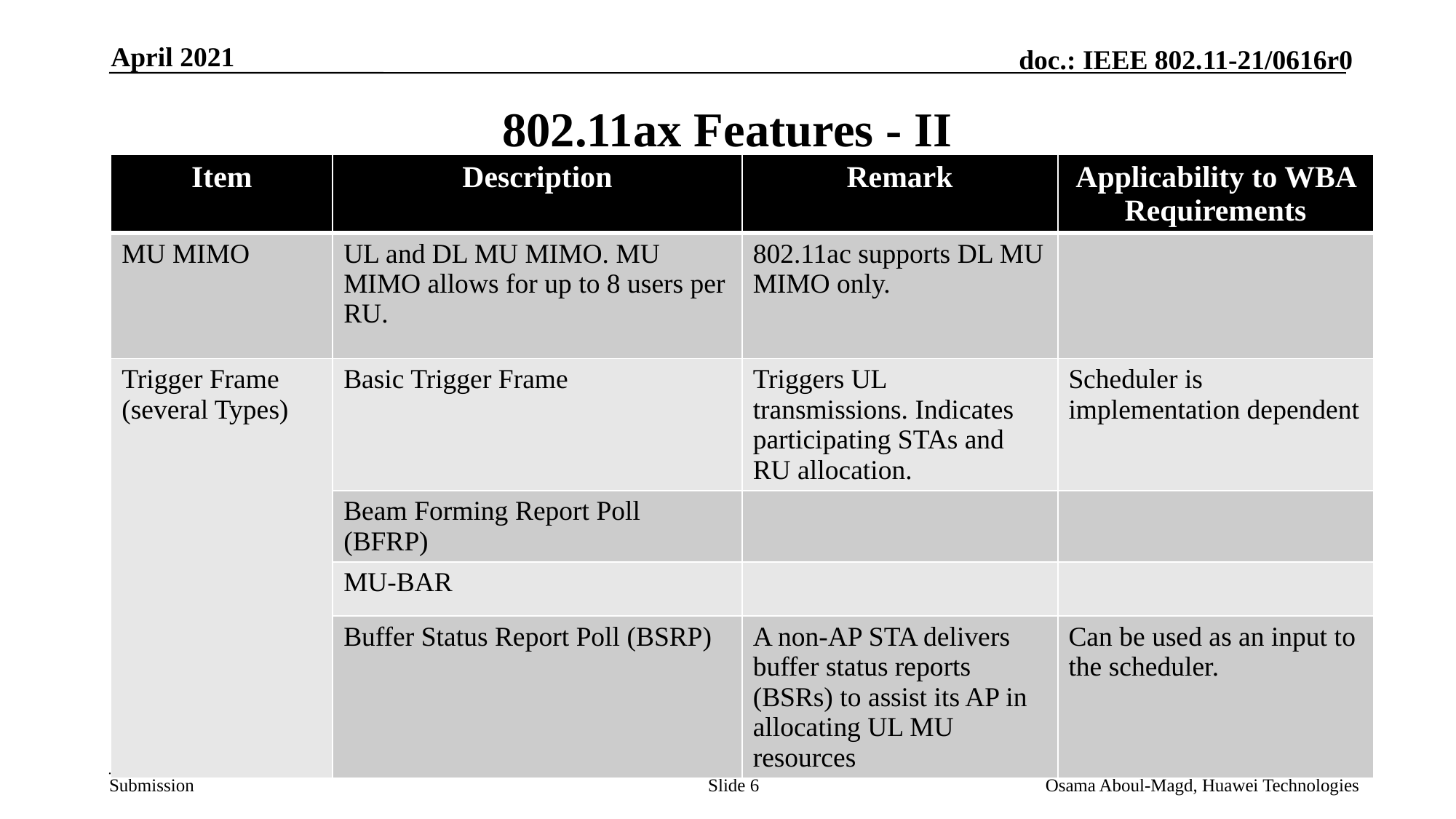

April 2021
# 802.11ax Features - II
| Item | Description | Remark | Applicability to WBA Requirements |
| --- | --- | --- | --- |
| MU MIMO | UL and DL MU MIMO. MU MIMO allows for up to 8 users per RU. | 802.11ac supports DL MU MIMO only. |  |
| Trigger Frame (several Types) | Basic Trigger Frame | Triggers UL transmissions. Indicates participating STAs and RU allocation. | Scheduler is implementation dependent |
|  | Beam Forming Report Poll (BFRP) |  |  |
|  | MU-BAR |  |  |
|  | Buffer Status Report Poll (BSRP) | A non-AP STA delivers buffer status reports (BSRs) to assist its AP in allocating UL MU resources | Can be used as an input to the scheduler. |
Slide 6
Osama Aboul-Magd, Huawei Technologies